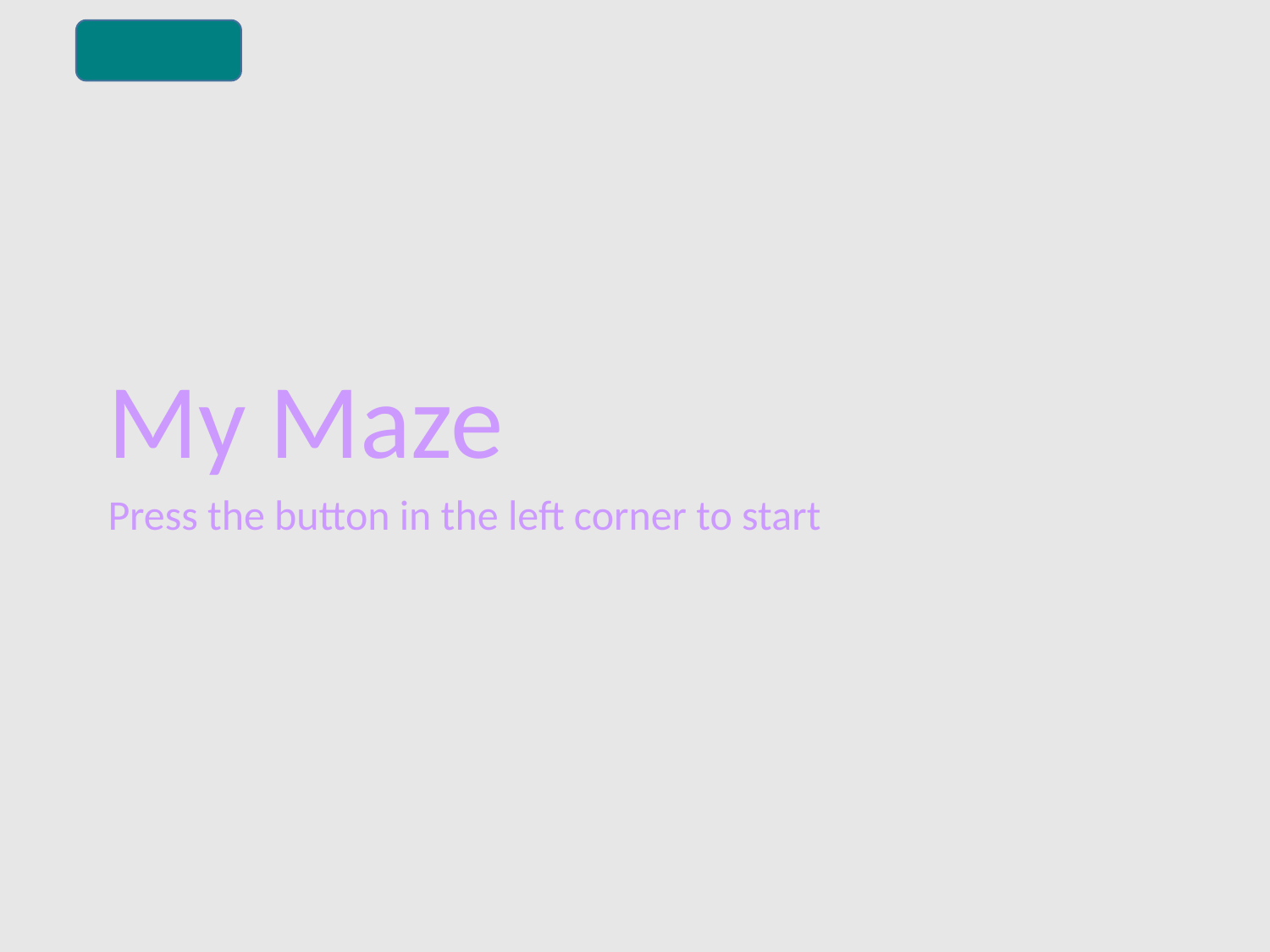

# My Maze
Press the button in the left corner to start